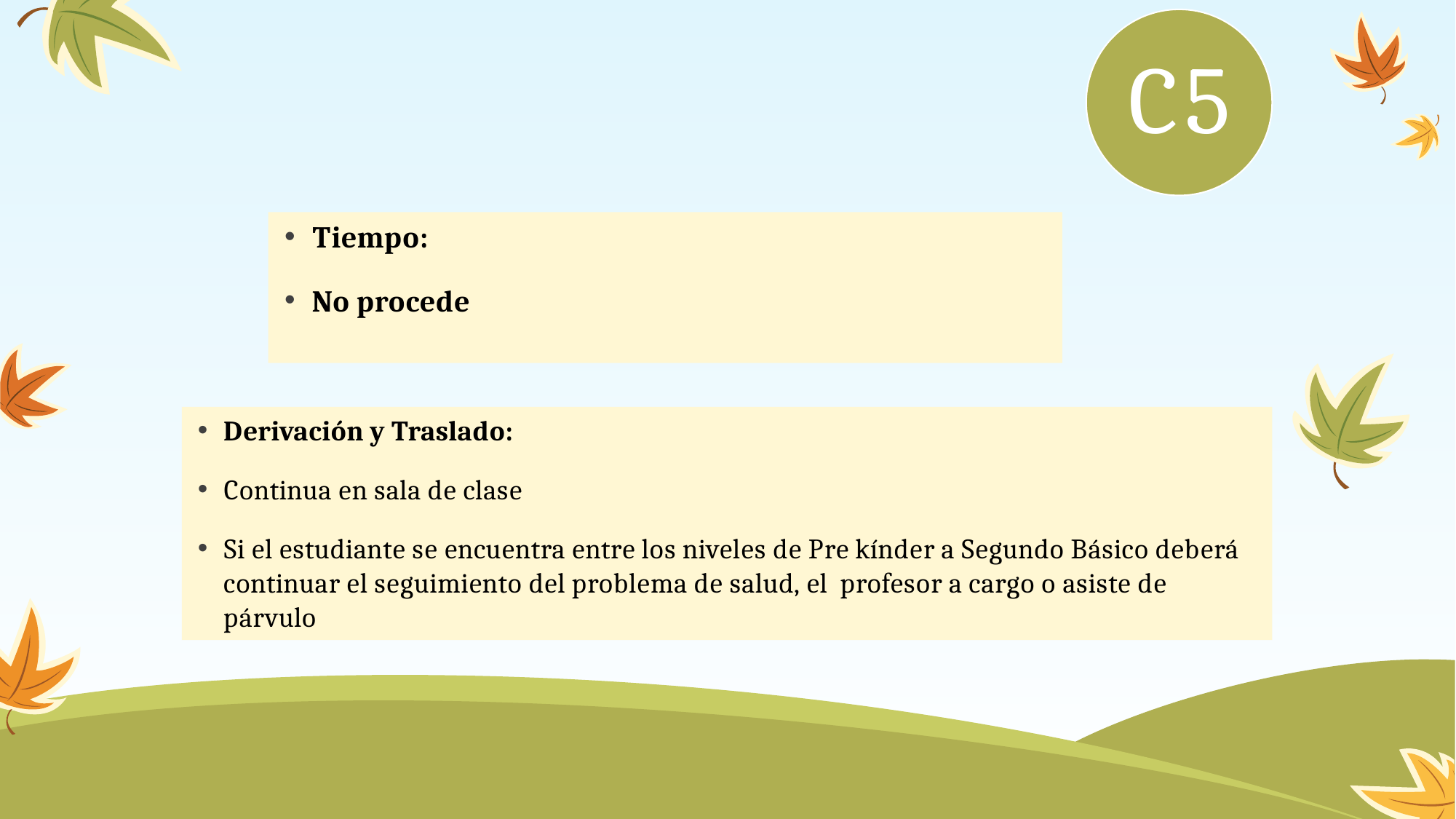

#

C5

Tiempo:
No procede

Derivación y Traslado:
Continua en sala de clase
Si el estudiante se encuentra entre los niveles de Pre kínder a Segundo Básico deberá continuar el seguimiento del problema de salud, el  profesor a cargo o asiste de párvulo